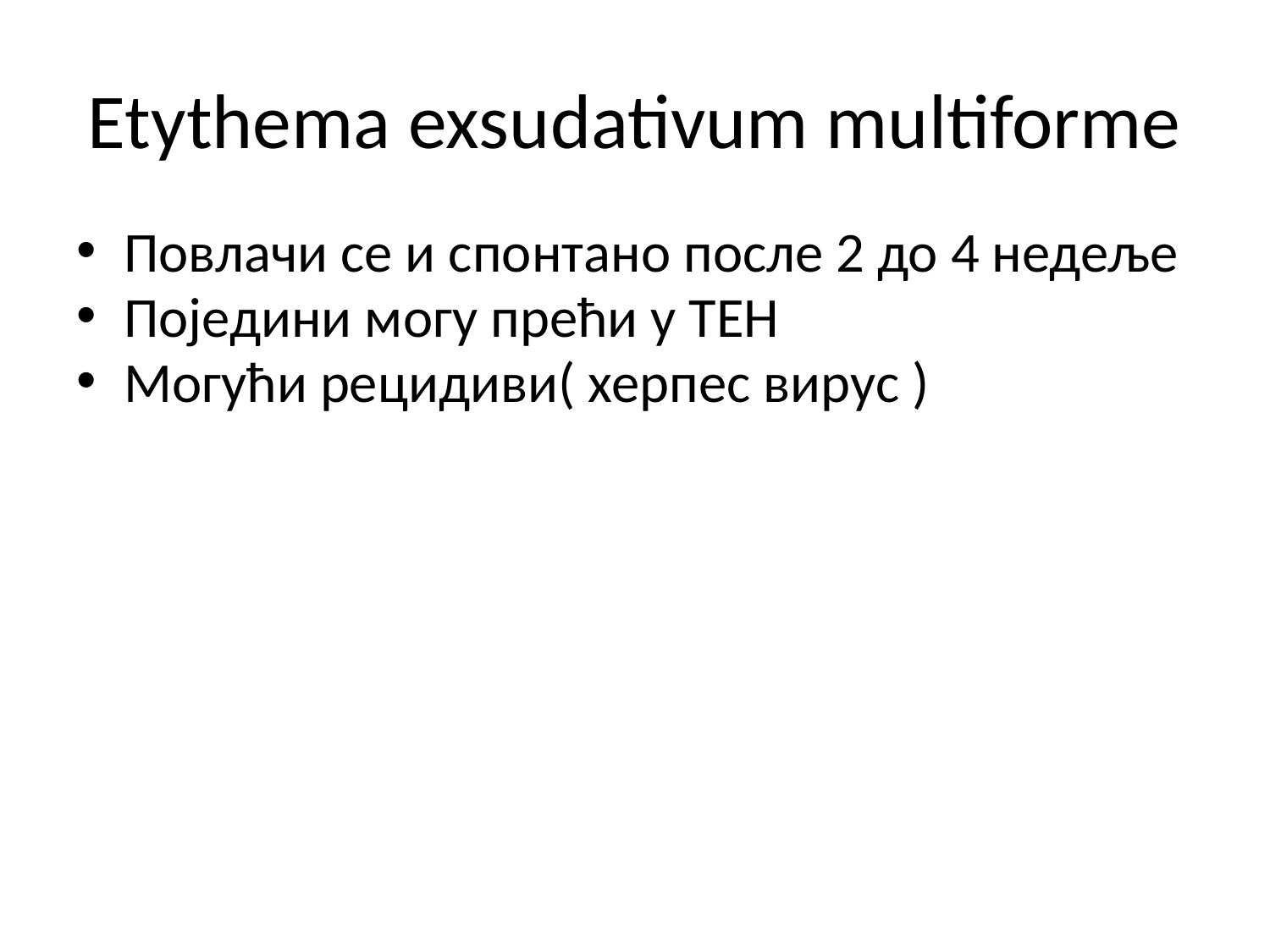

# Etythema exsudativum multiforme
Повлачи се и спонтано после 2 до 4 недеље
Поједини могу прећи у ТЕН
Могући рецидиви( херпес вирус )